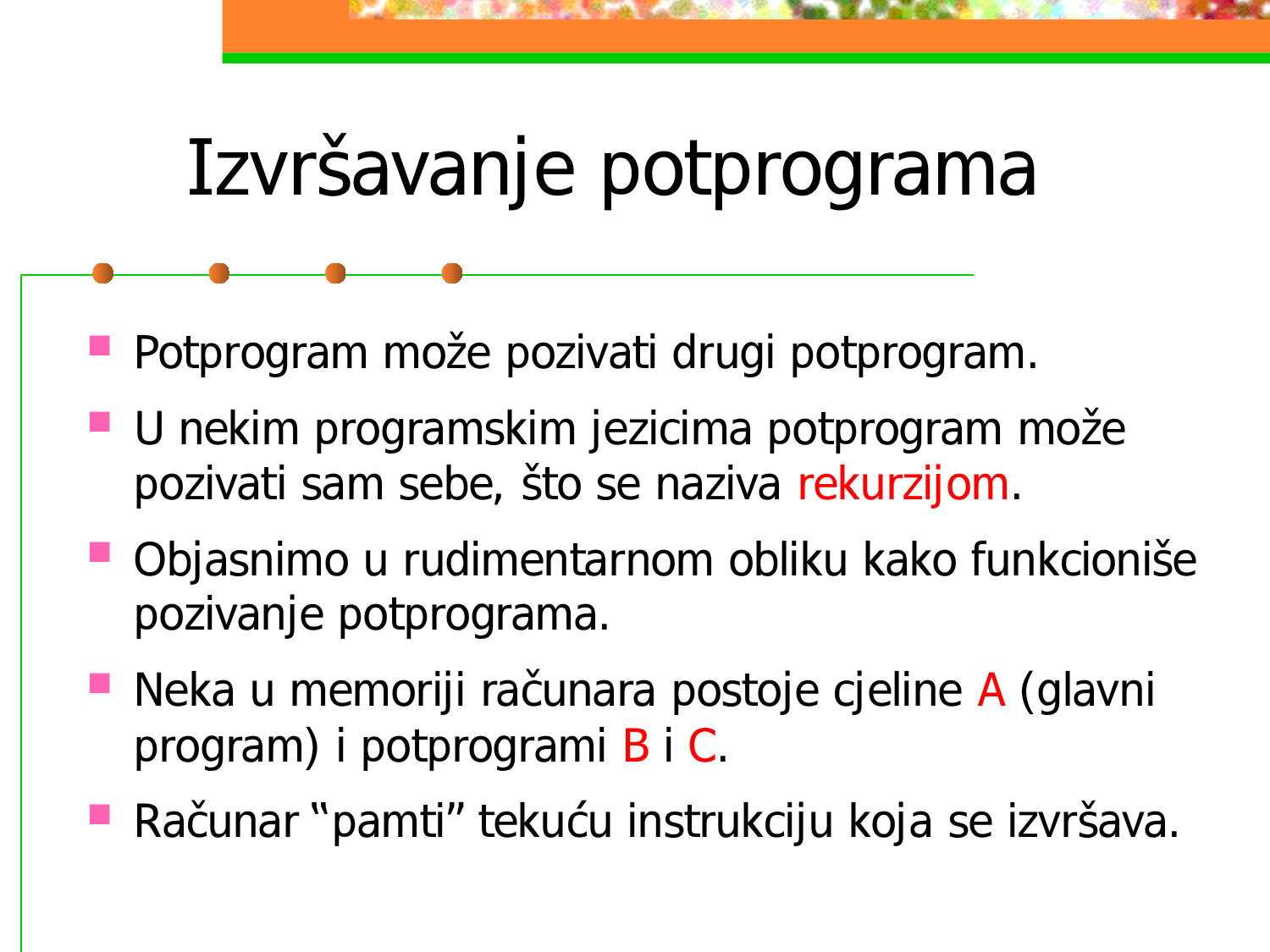

# Izvršavanje potprograma
Potprogram može pozivati drugi potprogram.
U nekim programskim jezicima potprogram može pozivati sam sebe, što se naziva rekurzijom.
Objasnimo u rudimentarnom obliku kako funkcioniše pozivanje potprograma.
Neka u memoriji računara postoje cjeline A (glavni program) i potprogrami B i C.
Računar “pamti” tekuću instrukciju koja se izvršava.